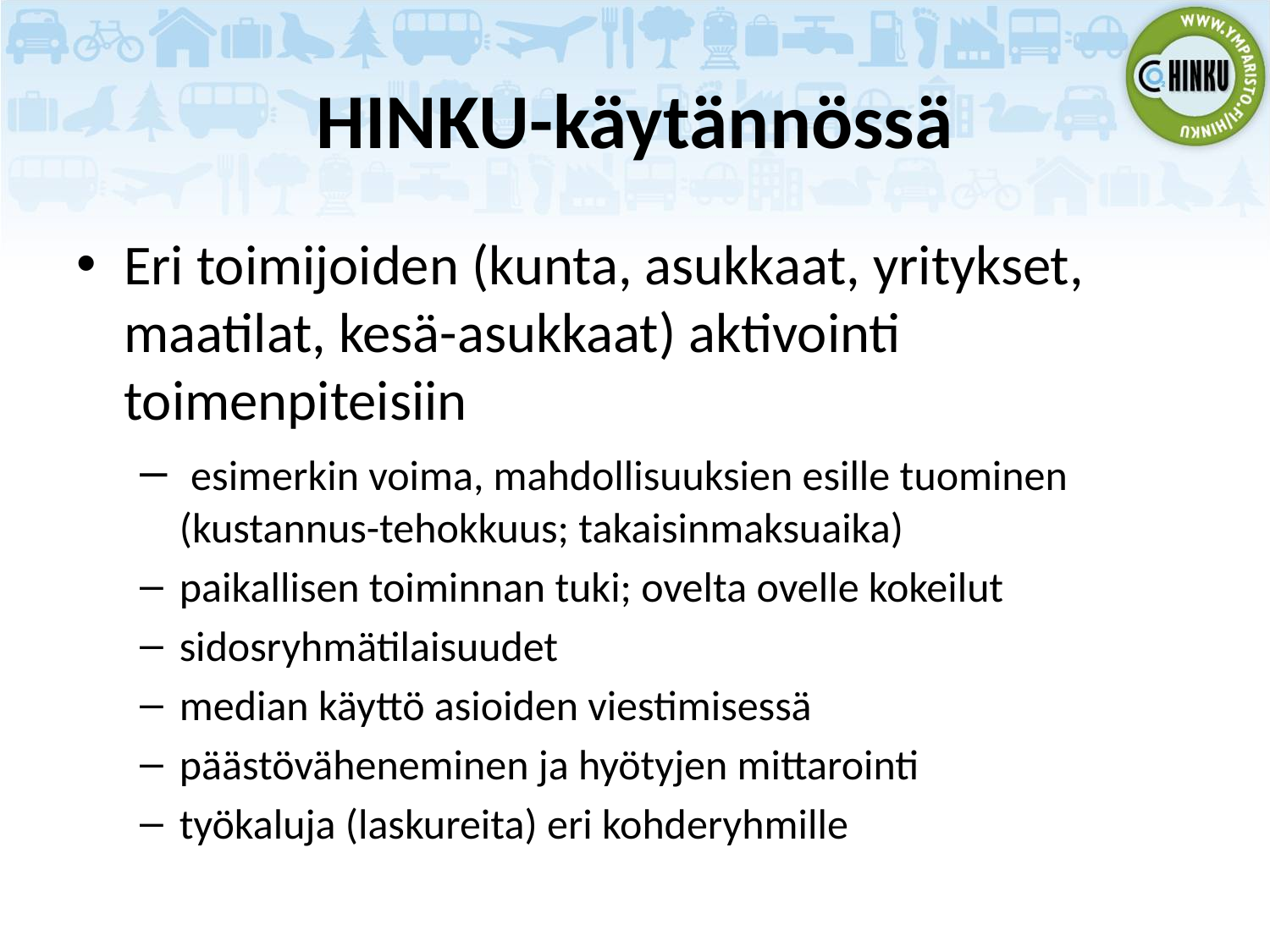

# HINKU-käytännössä
Eri toimijoiden (kunta, asukkaat, yritykset, maatilat, kesä-asukkaat) aktivointi toimenpiteisiin
 esimerkin voima, mahdollisuuksien esille tuominen (kustannus-tehokkuus; takaisinmaksuaika)
paikallisen toiminnan tuki; ovelta ovelle kokeilut
sidosryhmätilaisuudet
median käyttö asioiden viestimisessä
päästöväheneminen ja hyötyjen mittarointi
työkaluja (laskureita) eri kohderyhmille